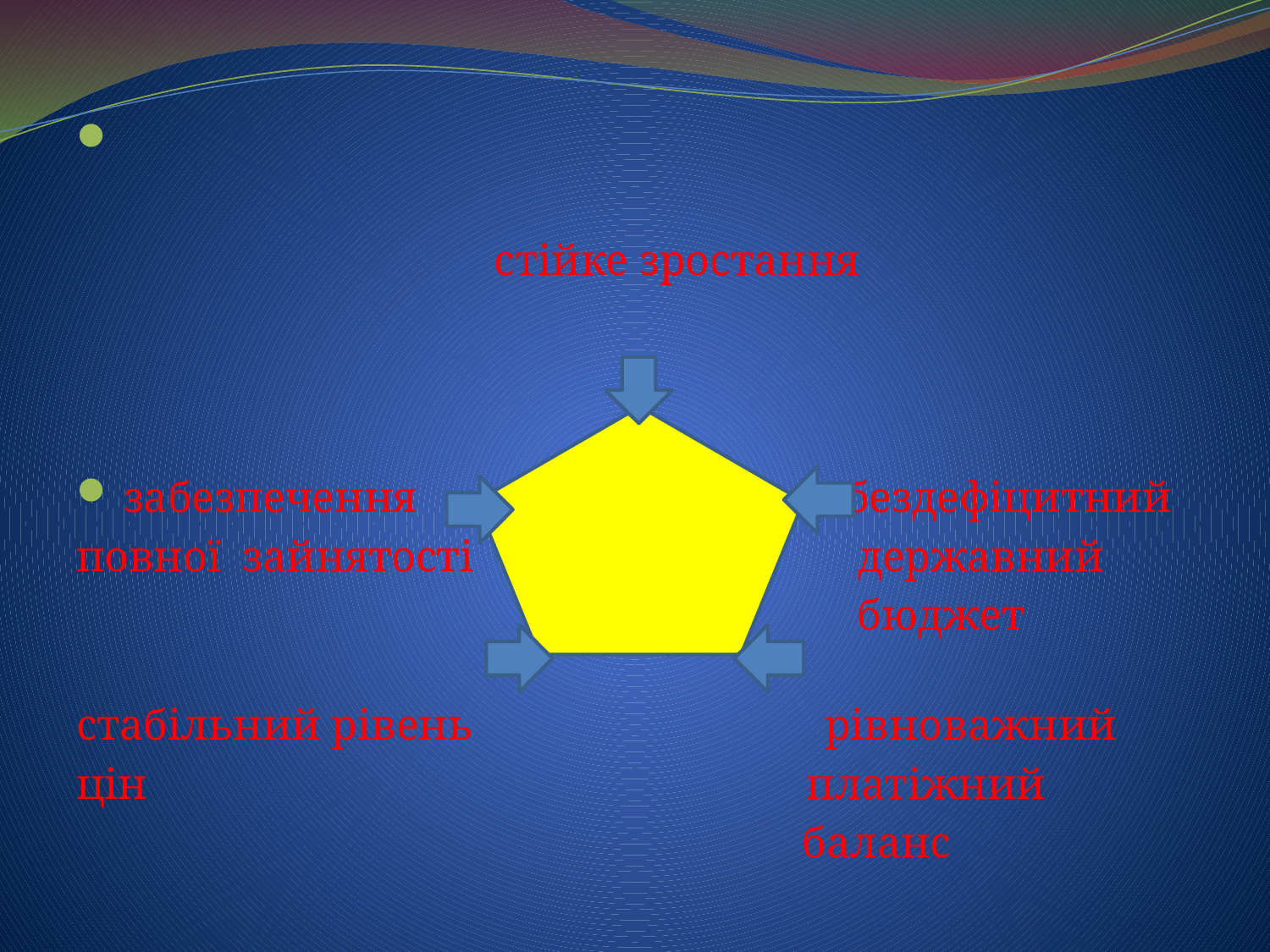

стійке зростання

 забезпечення                                       бездефіцитний
повної  зайнятості                                   державний
                                                                       бюджет
стабільний рівень                                рівноважний
цін                                                            платіжний
                                                                  баланс